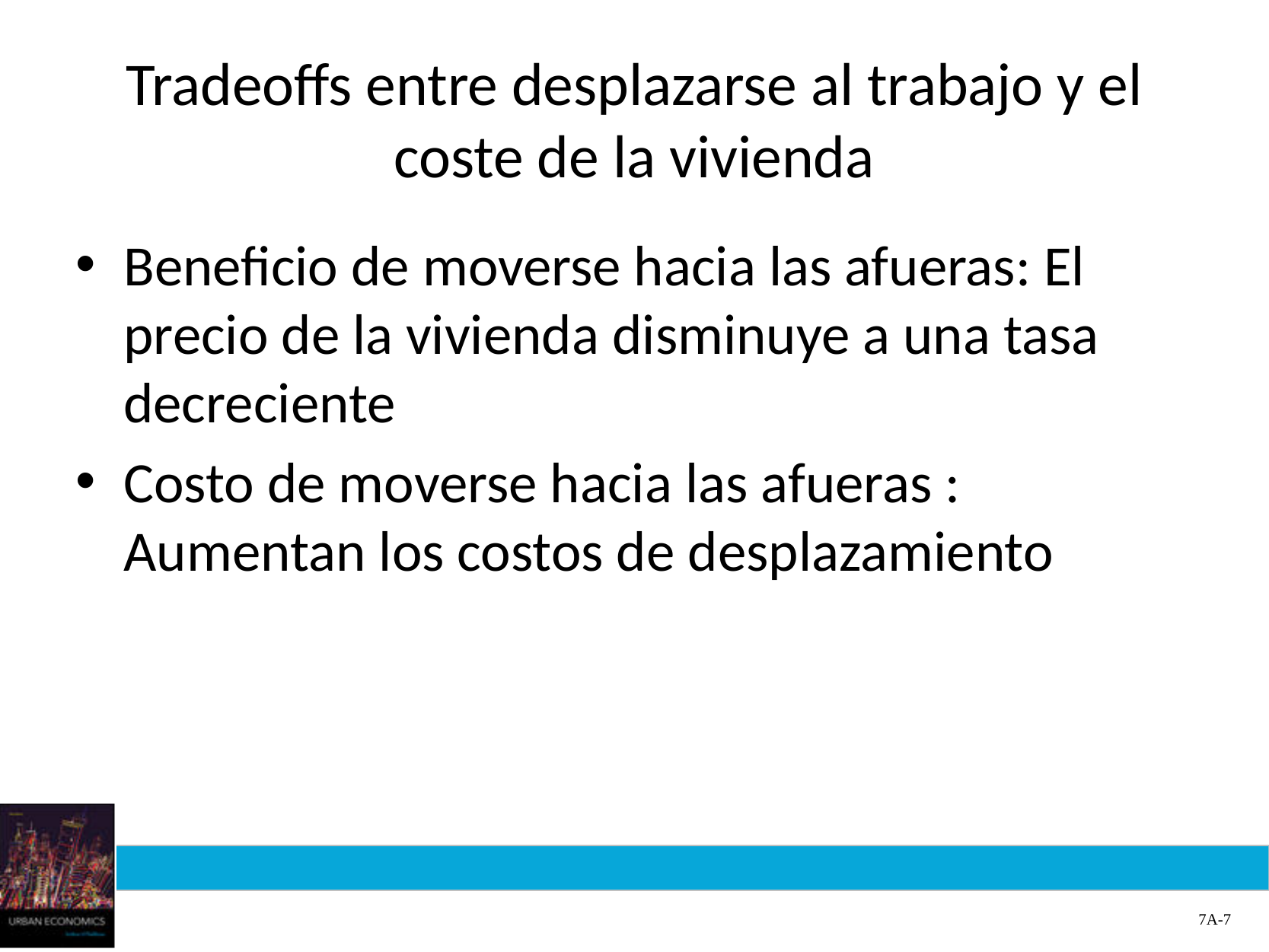

# Tradeoffs entre desplazarse al trabajo y el coste de la vivienda
Beneficio de moverse hacia las afueras: El precio de la vivienda disminuye a una tasa decreciente
Costo de moverse hacia las afueras : Aumentan los costos de desplazamiento
7A-7